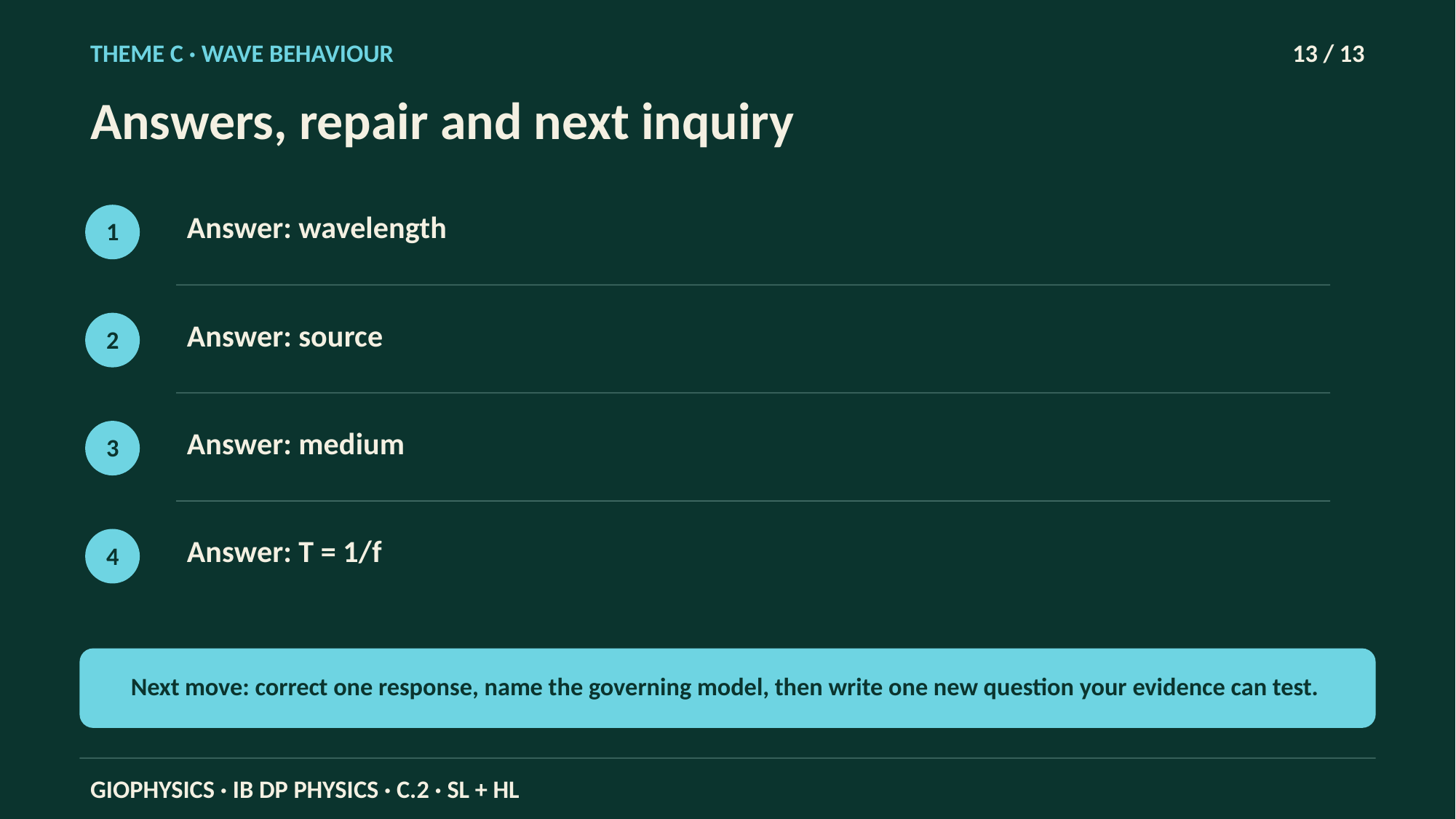

THEME C · WAVE BEHAVIOUR
13 / 13
Answers, repair and next inquiry
Answer: wavelength

1

Answer: source

2

Answer: medium

3

Answer: T = 1/f

4

Next move: correct one response, name the governing model, then write one new question your evidence can test.

GIOPHYSICS · IB DP PHYSICS · C.2 · SL + HL